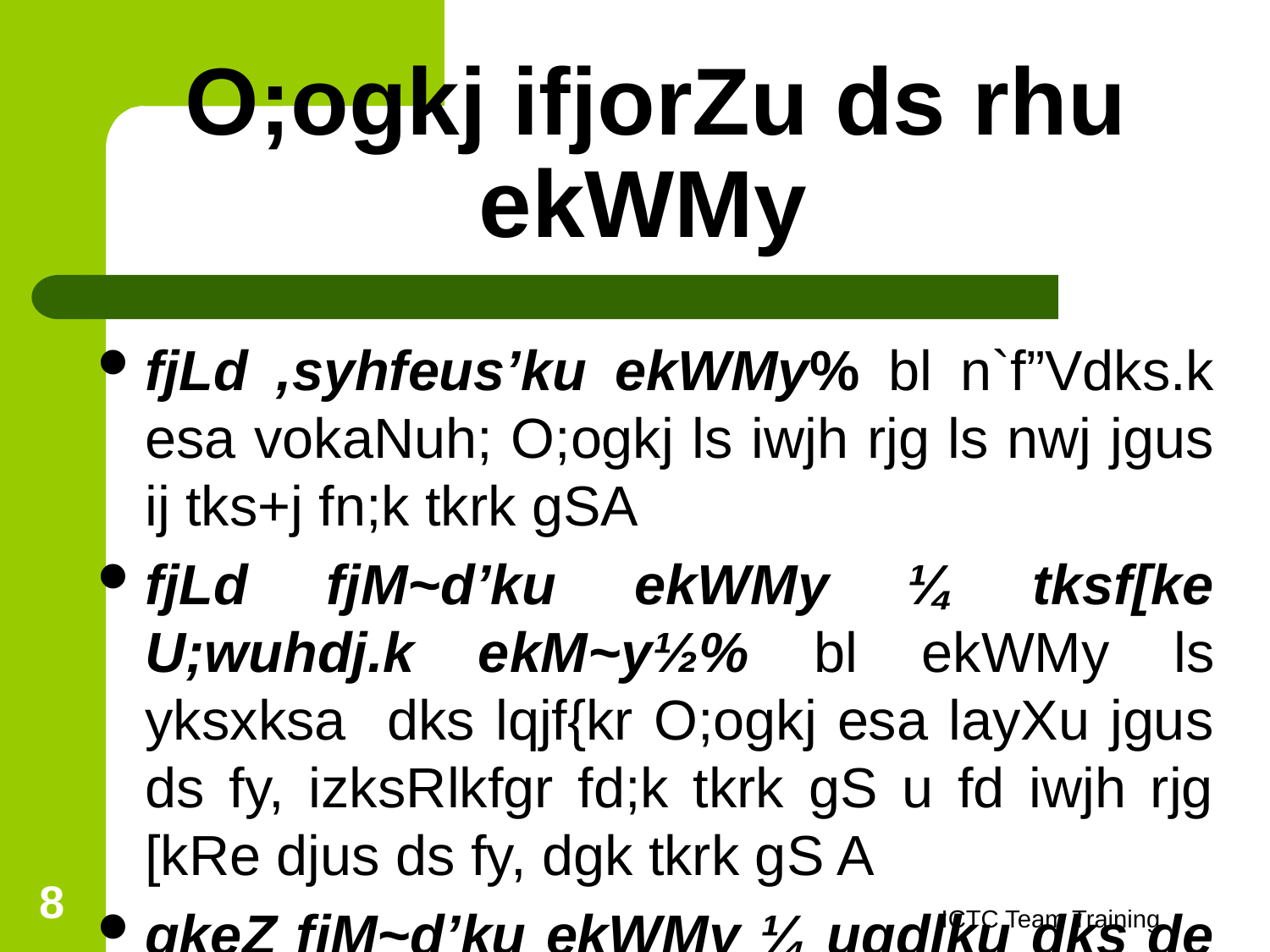

# O;ogkj ifjorZu ds rhu ekWMy
fjLd ,syhfeus’ku ekWMy% bl n`f”Vdks.k esa vokaNuh; O;ogkj ls iwjh rjg ls nwj jgus ij tks+j fn;k tkrk gSA
fjLd fjM~d’ku ekWMy ¼ tksf[ke U;wuhdj.k ekM~y½% bl ekWMy ls yksxksa  dks lqjf{kr O;ogkj esa layXu jgus ds fy, izksRlkfgr fd;k tkrk gS u fd iwjh rjg [kRe djus ds fy, dgk tkrk gS A
gkeZ fjM~d’ku ekWMy ¼ uqdlku dks de djus dk ekWMy½% bl ekM~y ls irk pyrk gS fd tksf[ke thou dk vfHkUu fgLlk gS vkSj dqN yksxksa ds fy, O;ogkj ifjorZu vR;ar eqf’dy gksrk gSA
8
ICTC Team Training